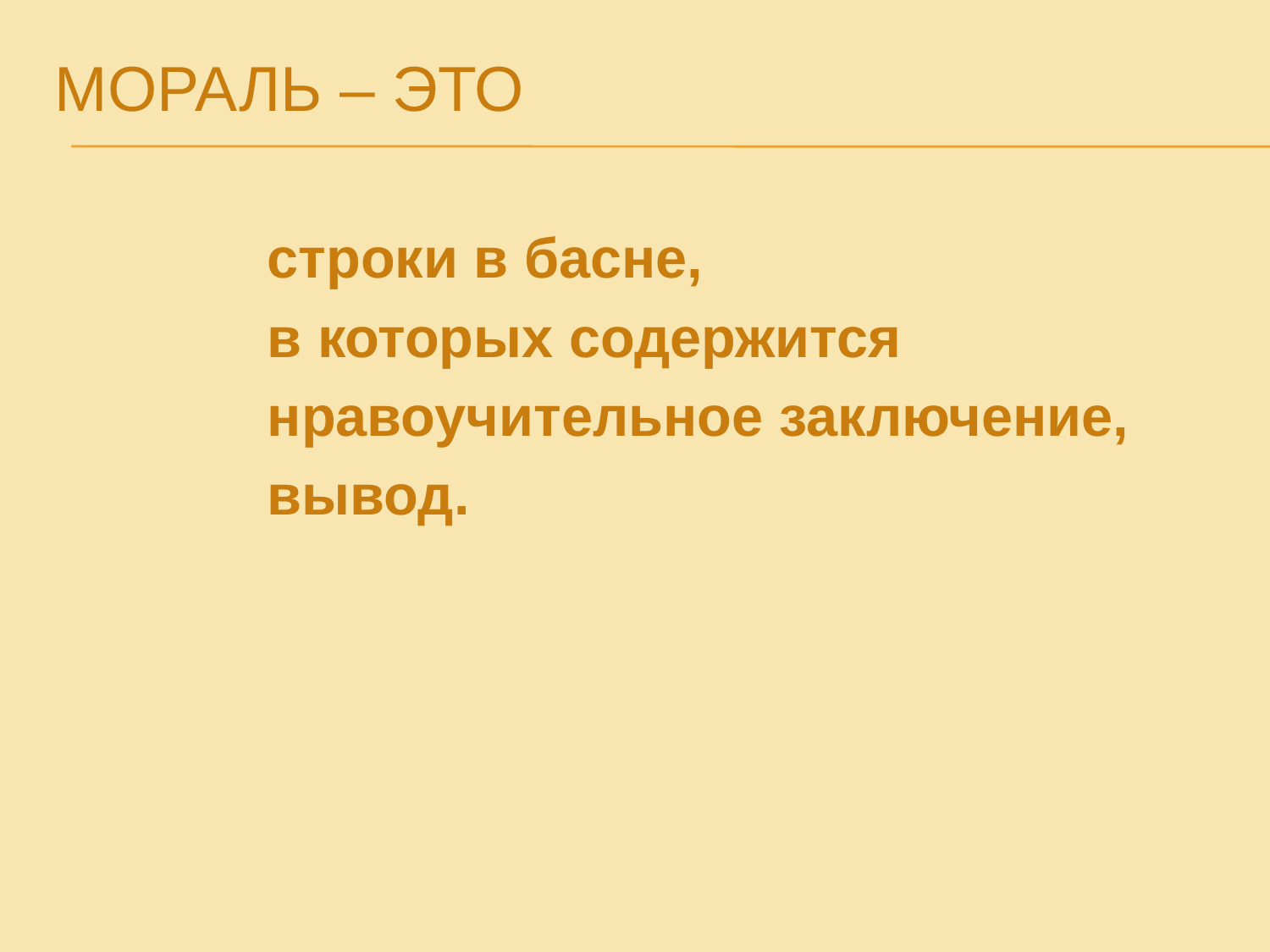

# Мораль – это
строки в басне,
в которых содержится
нравоучительное заключение,
вывод.